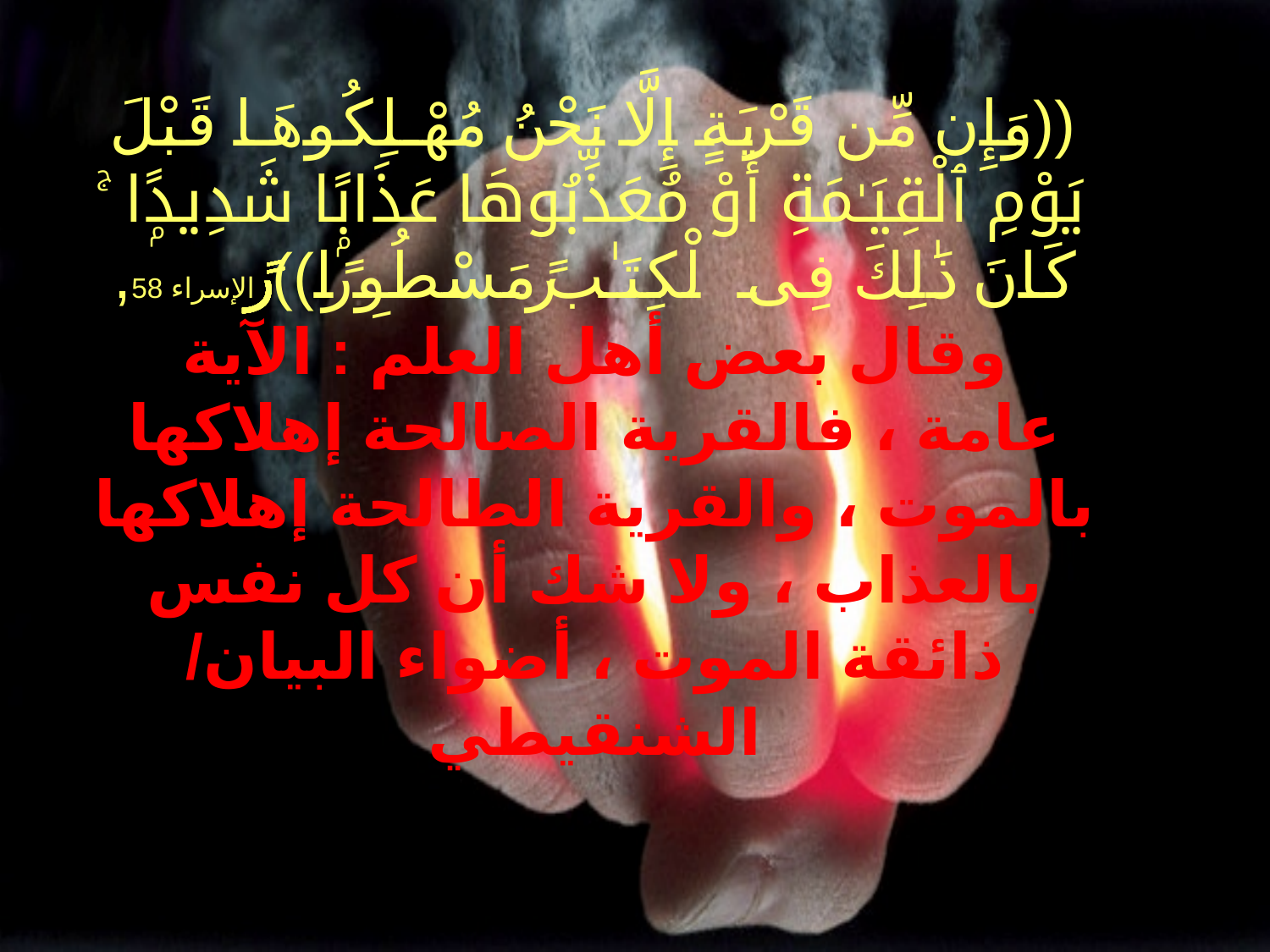

((وَإِن مِّن قَرْيَةٍ إِلَّا نَحْنُ مُهْلِكُوهَا قَبْلَ يَوْمِ ٱلْقِيَـٰمَةِ أَوْ مُعَذِّبُوهَا عَذَابًۭا شَدِيدًۭا ۚ كَانَ ذَ‌ٰلِكَ فِى ٱلْكِتَـٰبِ مَسْطُورًۭا)) الإسراء 58, وقال بعض أهل العلم : الآية عامة ، فالقرية الصالحة إهلاكها بالموت ، والقرية الطالحة إهلاكها بالعذاب ، ولا شك أن كل نفس ذائقة الموت ، أضواء البيان/ الشنقيطي